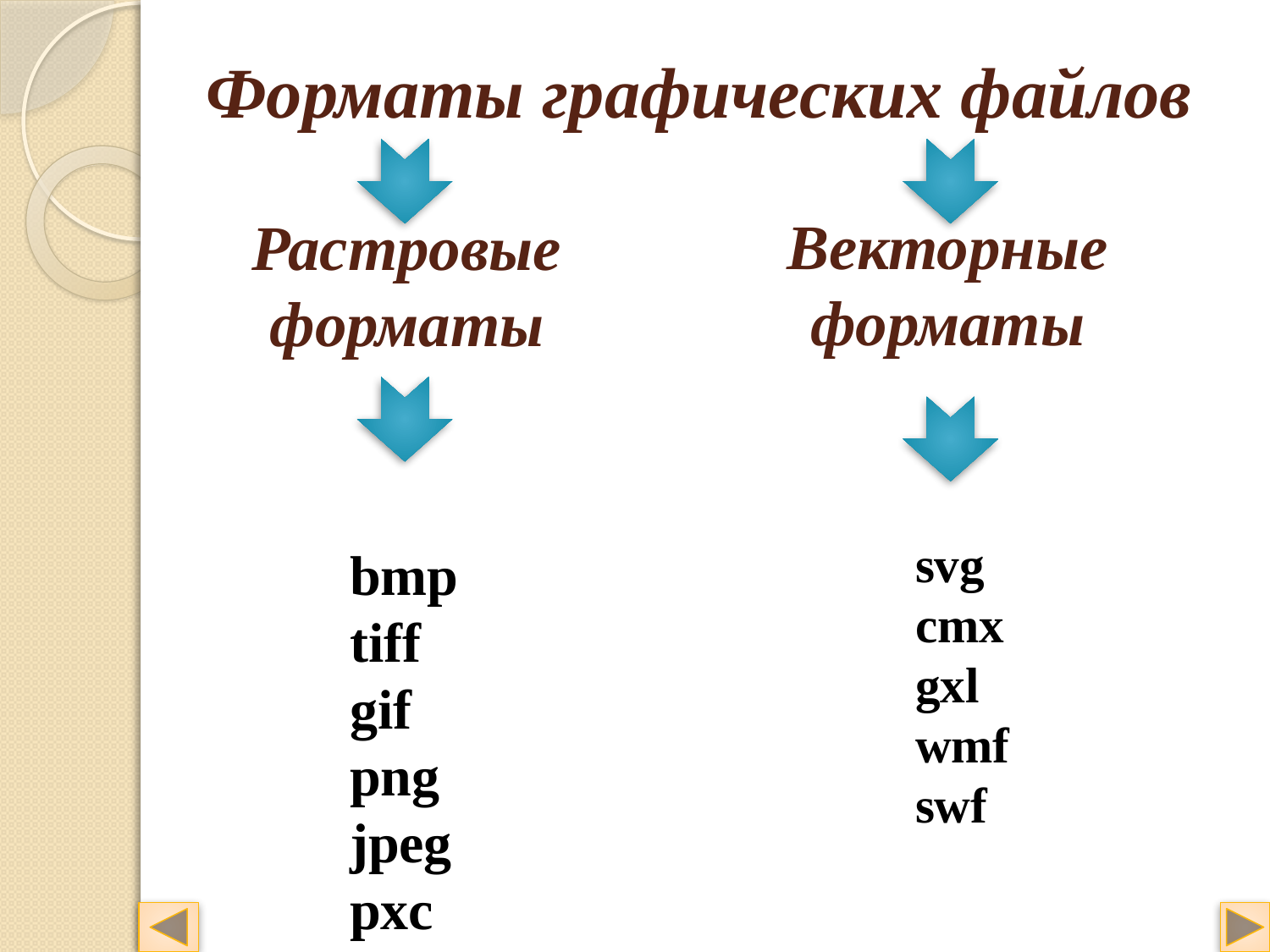

Форматы графических файлов

# Растровые форматы
Векторные форматы

bmp
tiff
gif
png
jpeg
pxc

svg
cmx
gxl
wmf
swf